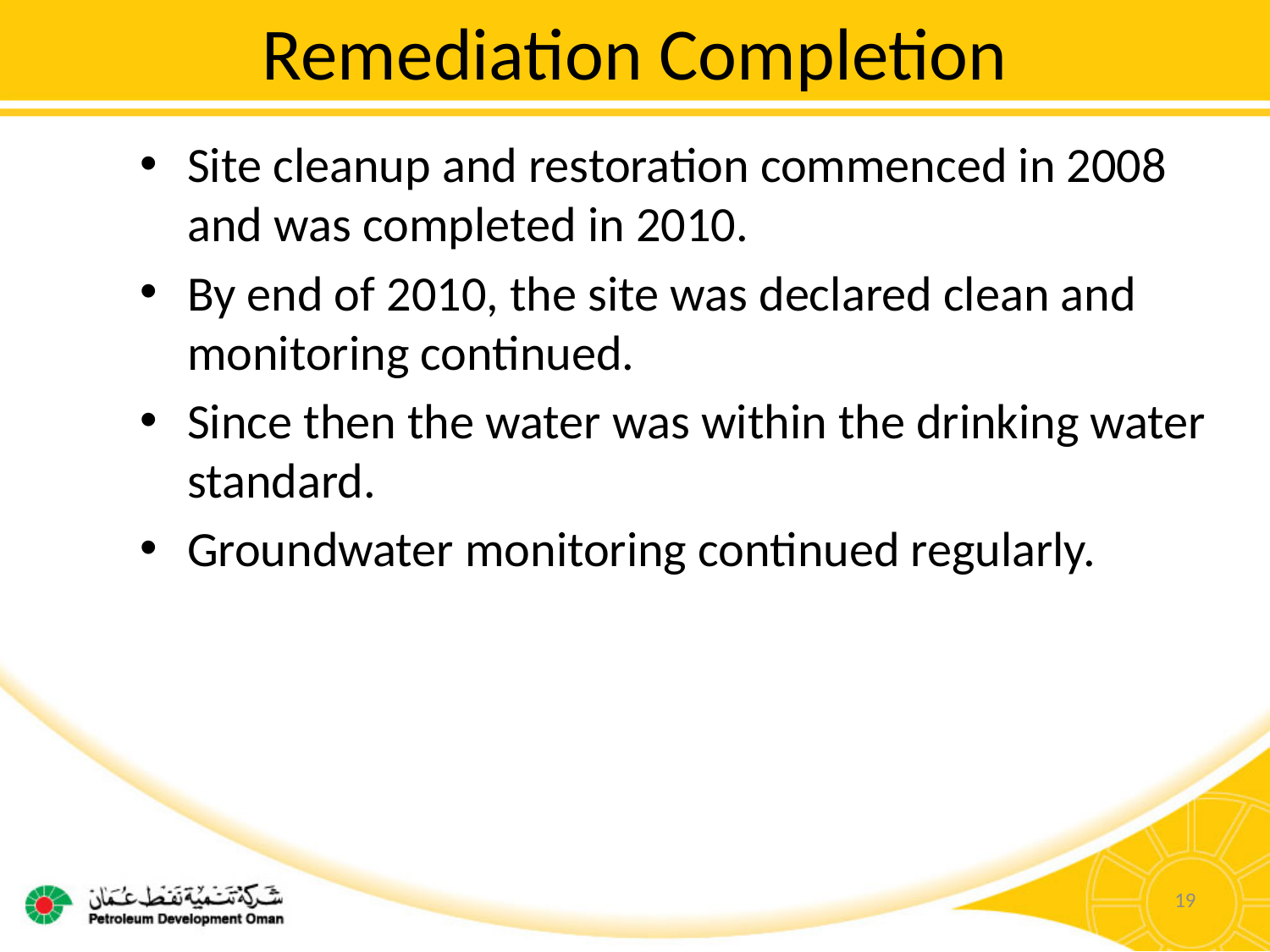

# Remediation Completion
Site cleanup and restoration commenced in 2008 and was completed in 2010.
By end of 2010, the site was declared clean and monitoring continued.
Since then the water was within the drinking water standard.
Groundwater monitoring continued regularly.